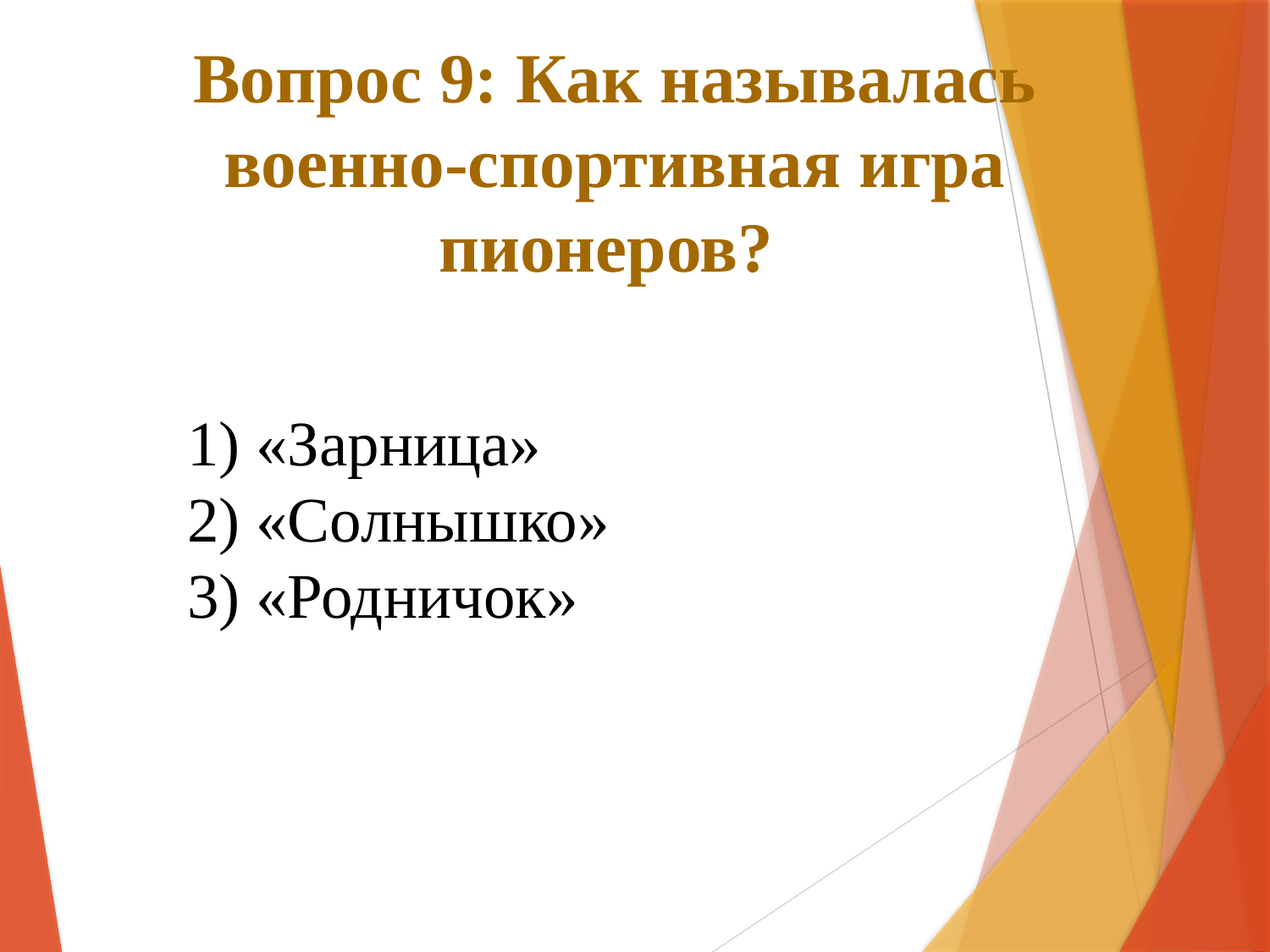

# Вопрос 9: Как называлась военно-спортивная игра пионеров?
 «Зарница»
 «Солнышко»
 «Родничок»